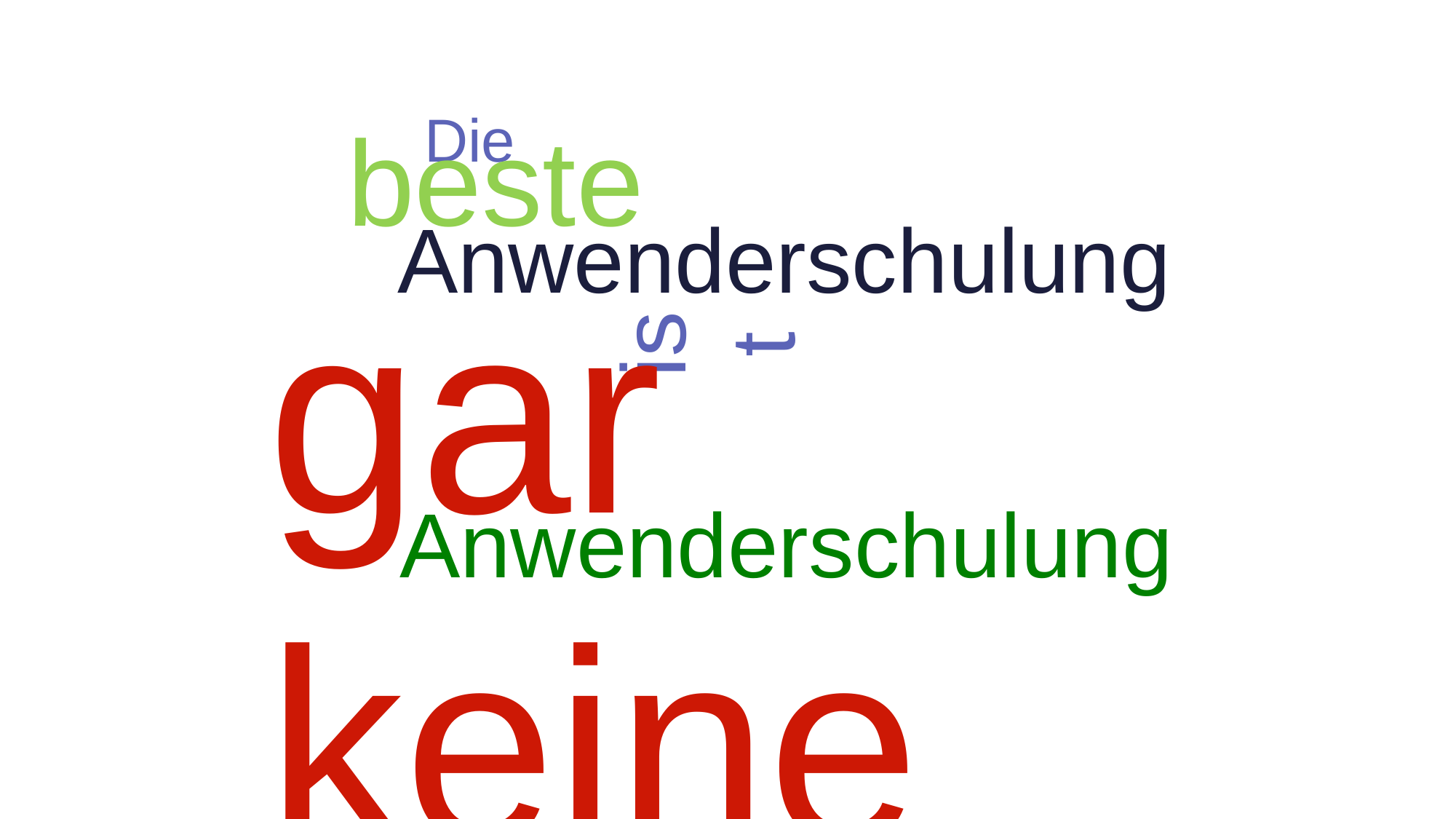

Die
beste
Anwenderschulung
gar keine
ist
Anwenderschulung